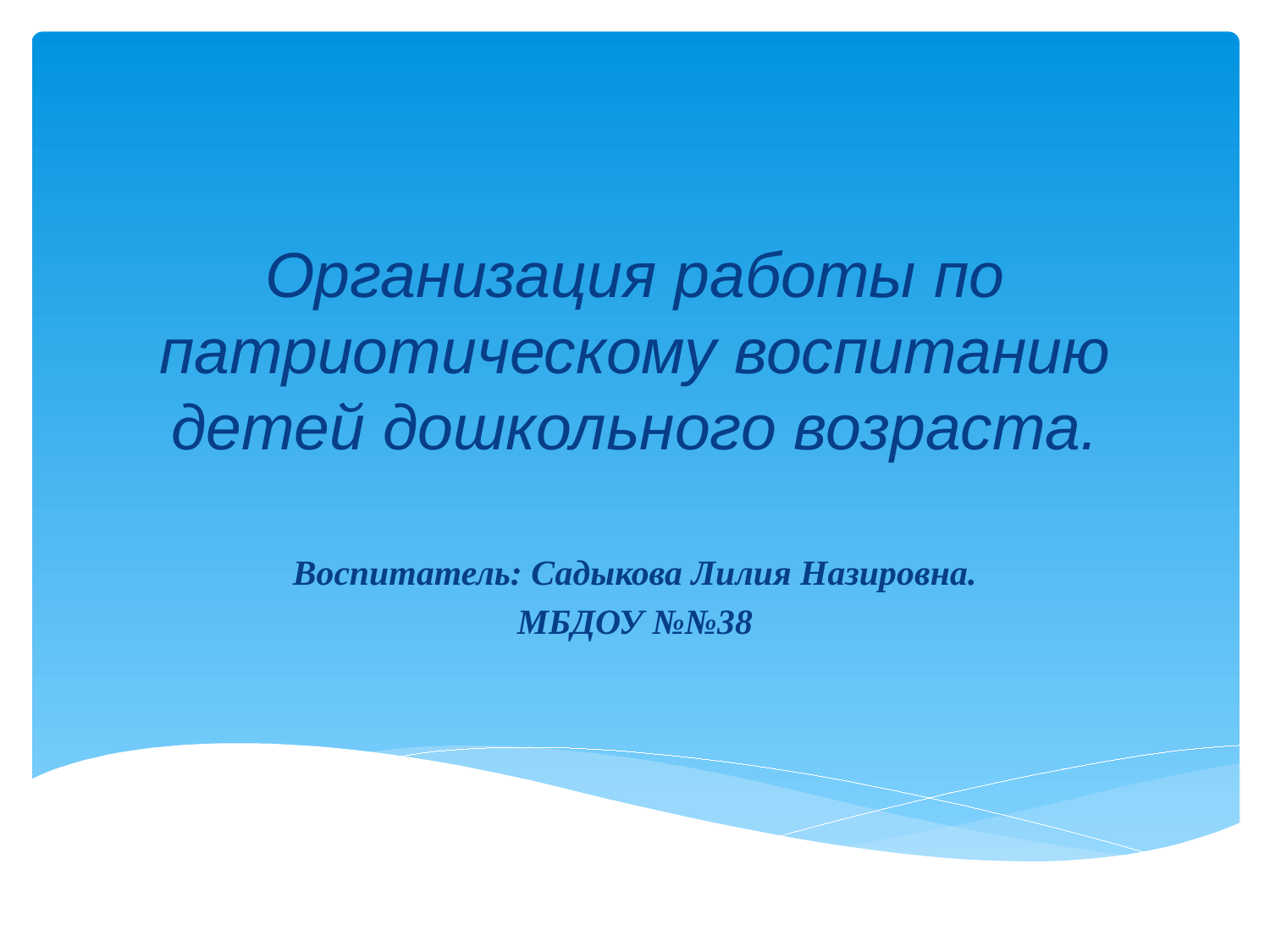

# Организация работы по патриотическому воспитанию детей дошкольного возраста.

Воспитатель: Садыкова Лилия Назировна.
МБДОУ №№38